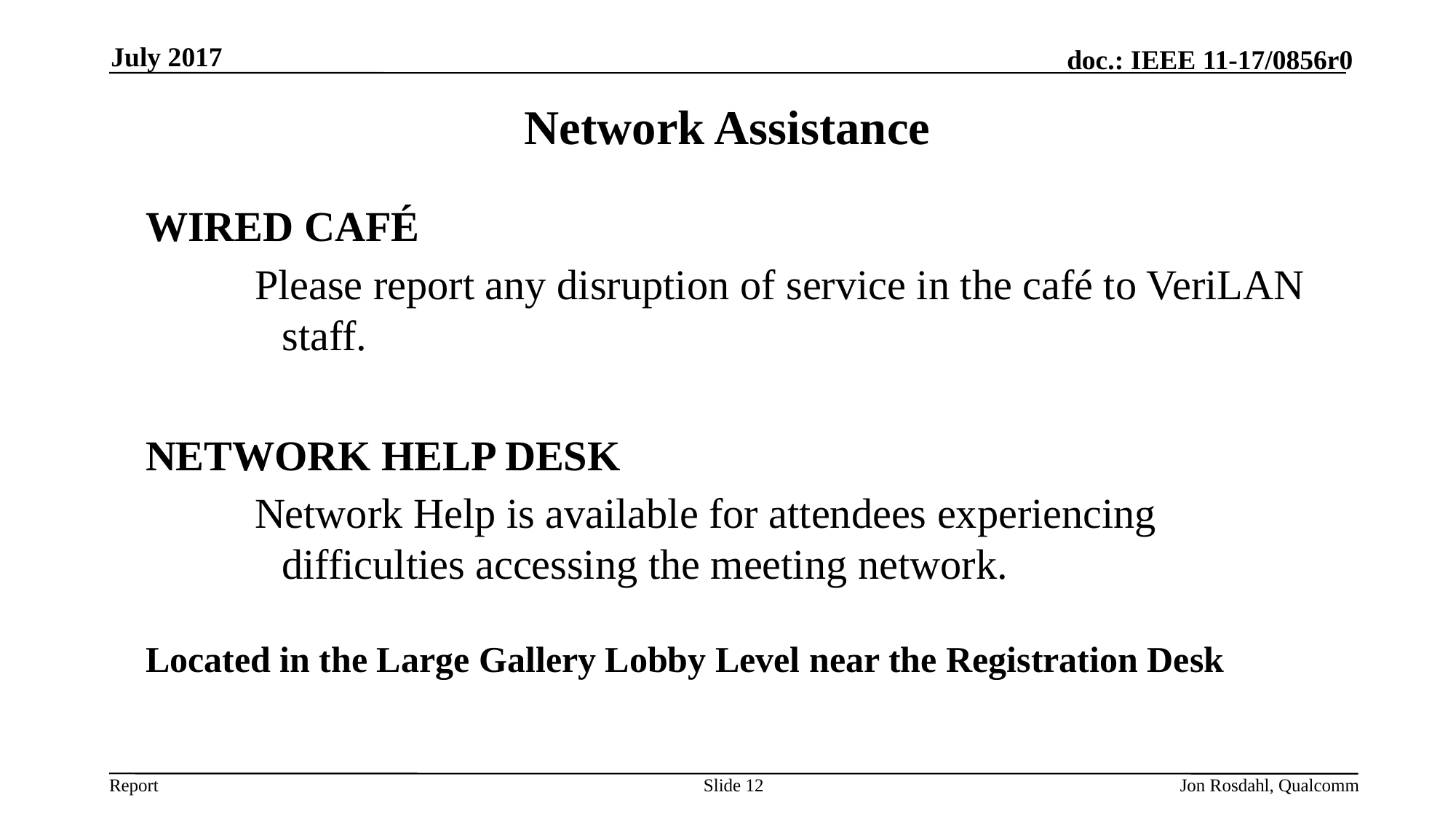

July 2017
# Network Assistance
WIRED CAFÉ
Please report any disruption of service in the café to VeriLAN staff.

NETWORK HELP DESK
Network Help is available for attendees experiencing difficulties accessing the meeting network.

Located in the Large Gallery Lobby Level near the Registration Desk

Slide 12
Jon Rosdahl, Qualcomm